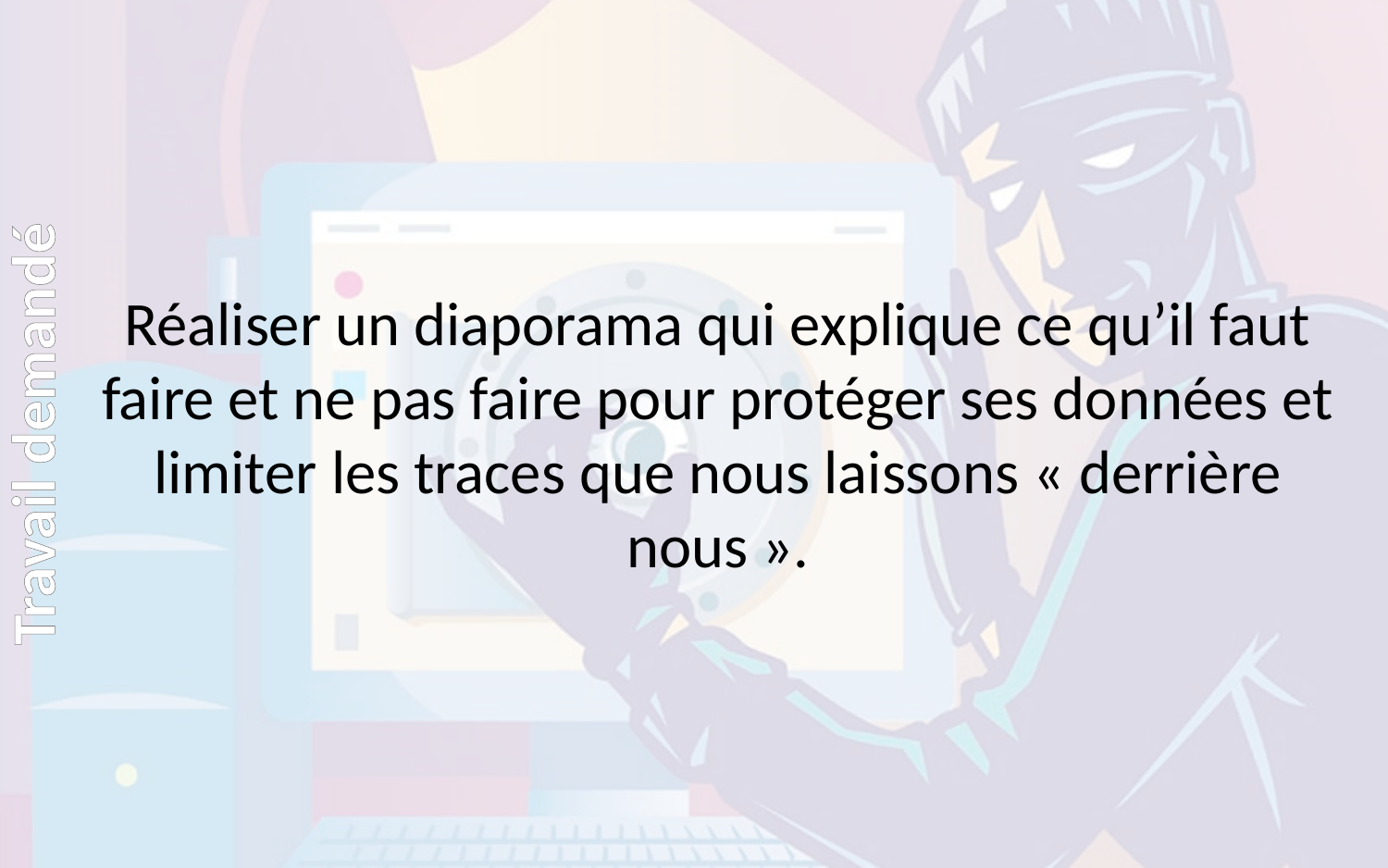

Réaliser un diaporama qui explique ce qu’il faut faire et ne pas faire pour protéger ses données et limiter les traces que nous laissons « derrière nous ».
Travail demandé